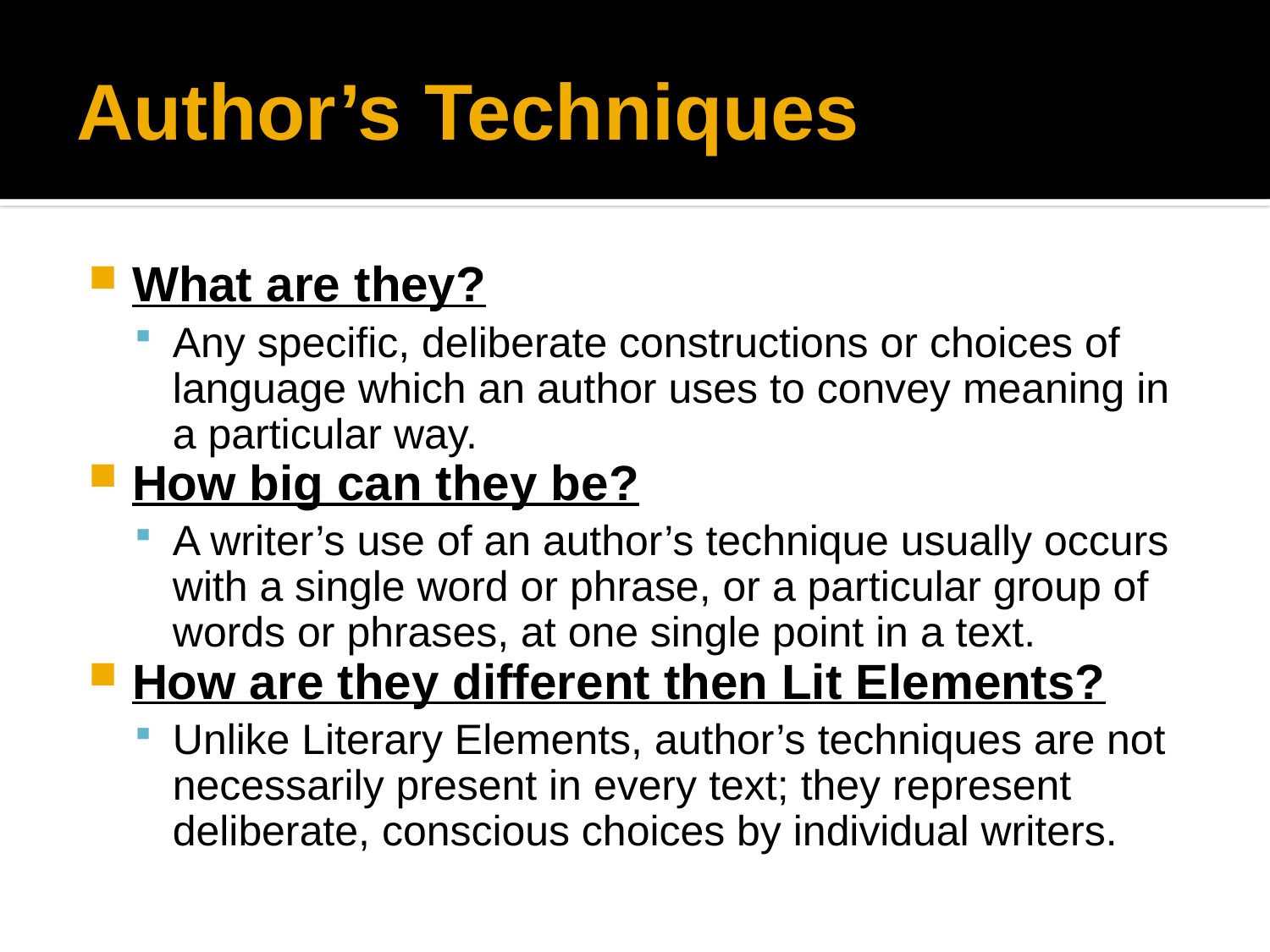

# Author’s Techniques
What are they?
Any specific, deliberate constructions or choices of language which an author uses to convey meaning in a particular way.
How big can they be?
A writer’s use of an author’s technique usually occurs with a single word or phrase, or a particular group of words or phrases, at one single point in a text.
How are they different then Lit Elements?
Unlike Literary Elements, author’s techniques are not necessarily present in every text; they represent deliberate, conscious choices by individual writers.